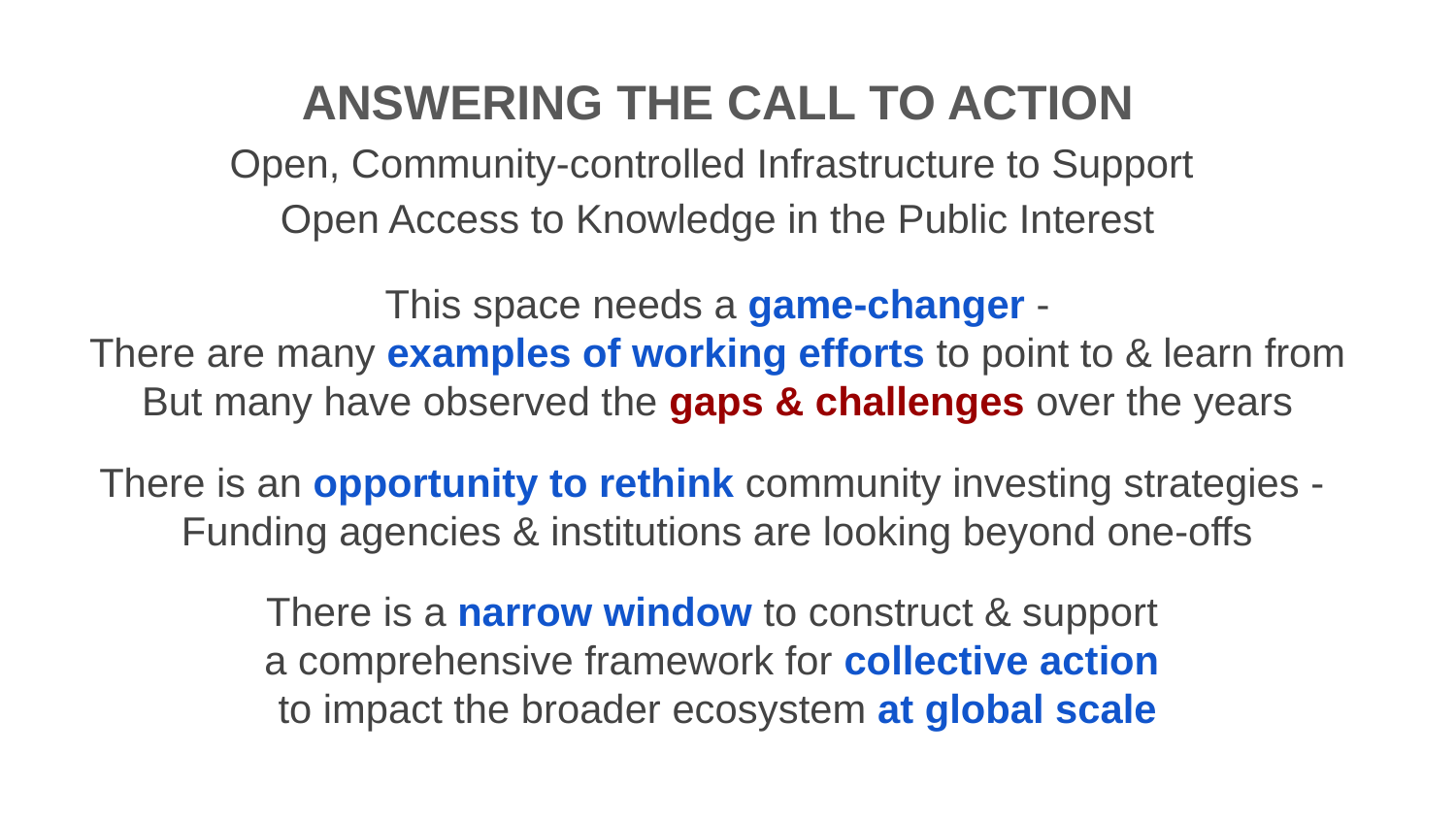

ANSWERING THE CALL TO ACTION
Open, Community-controlled Infrastructure to Support
Open Access to Knowledge in the Public Interest
This space needs a game-changer -
There are many examples of working efforts to point to & learn from
But many have observed the gaps & challenges over the years
There is an opportunity to rethink community investing strategies -
Funding agencies & institutions are looking beyond one-offs
There is a narrow window to construct & support
a comprehensive framework for collective action
to impact the broader ecosystem at global scale